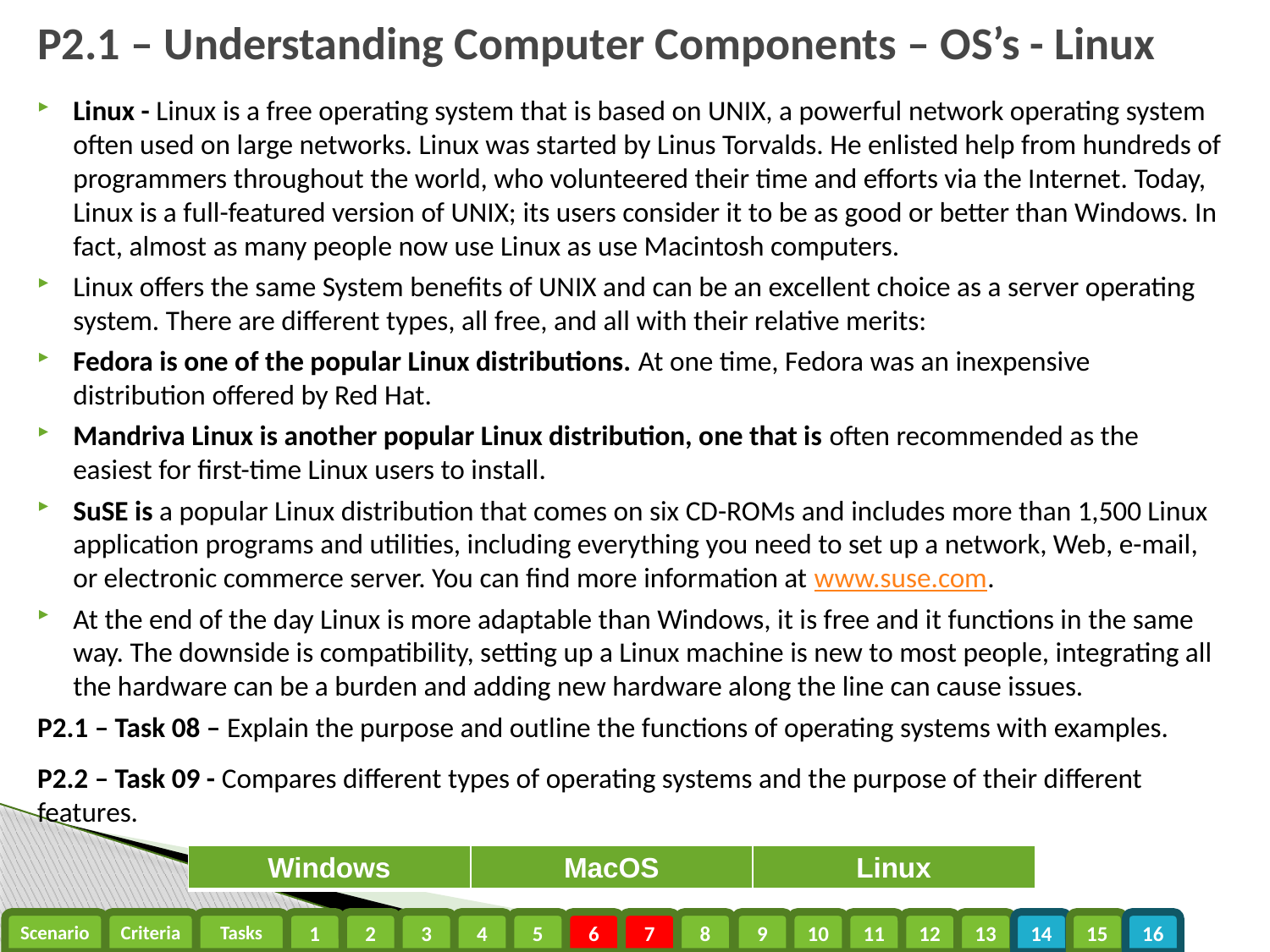

# P2.1 – Understanding Computer Components – OS’s - Linux
Linux - Linux is a free operating system that is based on UNIX, a powerful network operating system often used on large networks. Linux was started by Linus Torvalds. He enlisted help from hundreds of programmers throughout the world, who volunteered their time and efforts via the Internet. Today, Linux is a full-featured version of UNIX; its users consider it to be as good or better than Windows. In fact, almost as many people now use Linux as use Macintosh computers.
Linux offers the same System benefits of UNIX and can be an excellent choice as a server operating system. There are different types, all free, and all with their relative merits:
Fedora is one of the popular Linux distributions. At one time, Fedora was an inexpensive distribution offered by Red Hat.
Mandriva Linux is another popular Linux distribution, one that is often recommended as the easiest for first-time Linux users to install.
SuSE is a popular Linux distribution that comes on six CD-ROMs and includes more than 1,500 Linux application programs and utilities, including everything you need to set up a network, Web, e-mail, or electronic commerce server. You can find more information at www.suse.com.
At the end of the day Linux is more adaptable than Windows, it is free and it functions in the same way. The downside is compatibility, setting up a Linux machine is new to most people, integrating all the hardware can be a burden and adding new hardware along the line can cause issues.
P2.1 – Task 08 – Explain the purpose and outline the functions of operating systems with examples.
P2.2 – Task 09 - Compares different types of operating systems and the purpose of their different features.
| Windows | MacOS | Linux |
| --- | --- | --- |